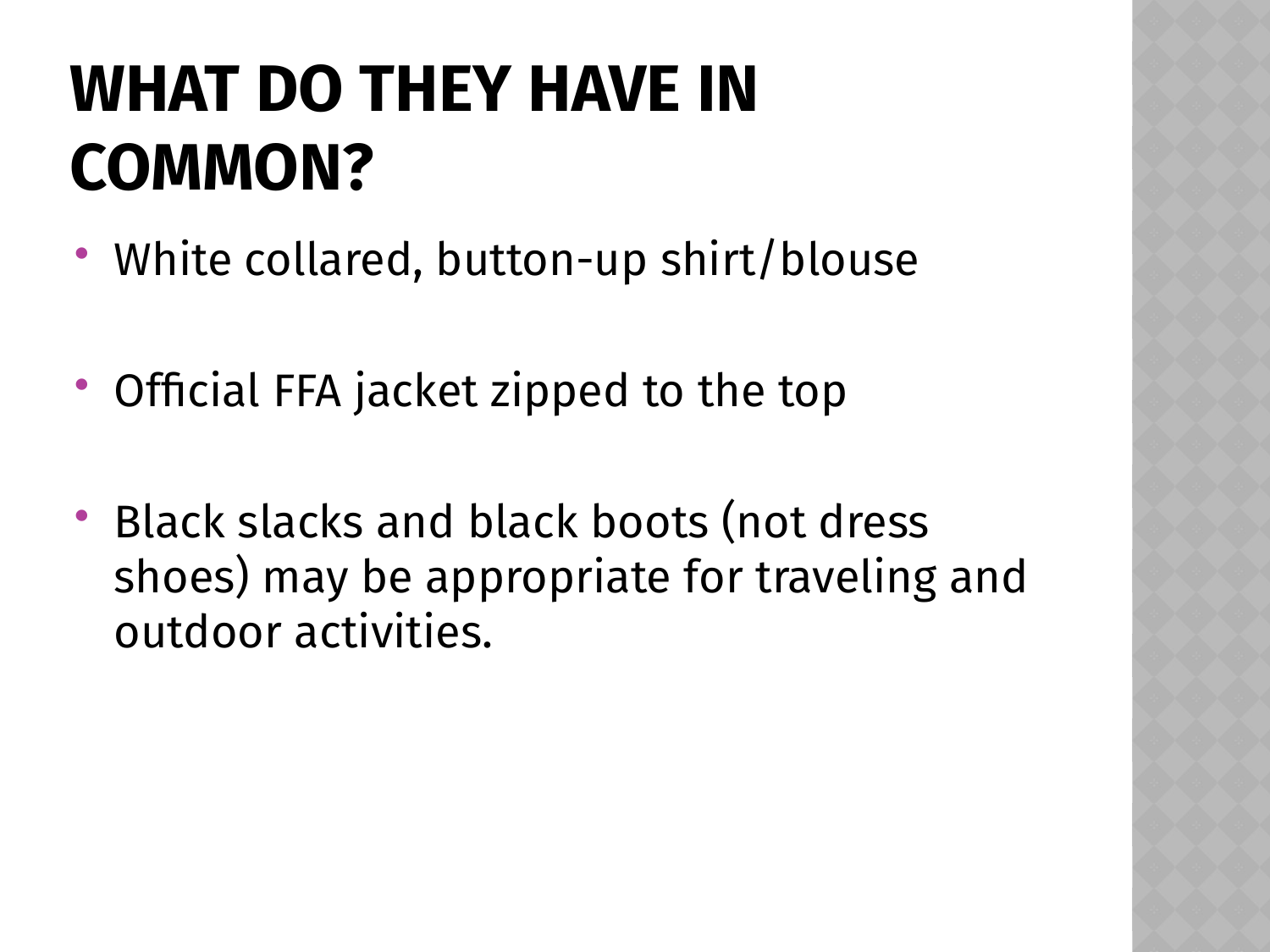

# What do they have in common?
White collared, button-up shirt/blouse

Official FFA jacket zipped to the top

Black slacks and black boots (not dress shoes) may be appropriate for traveling and outdoor activities.